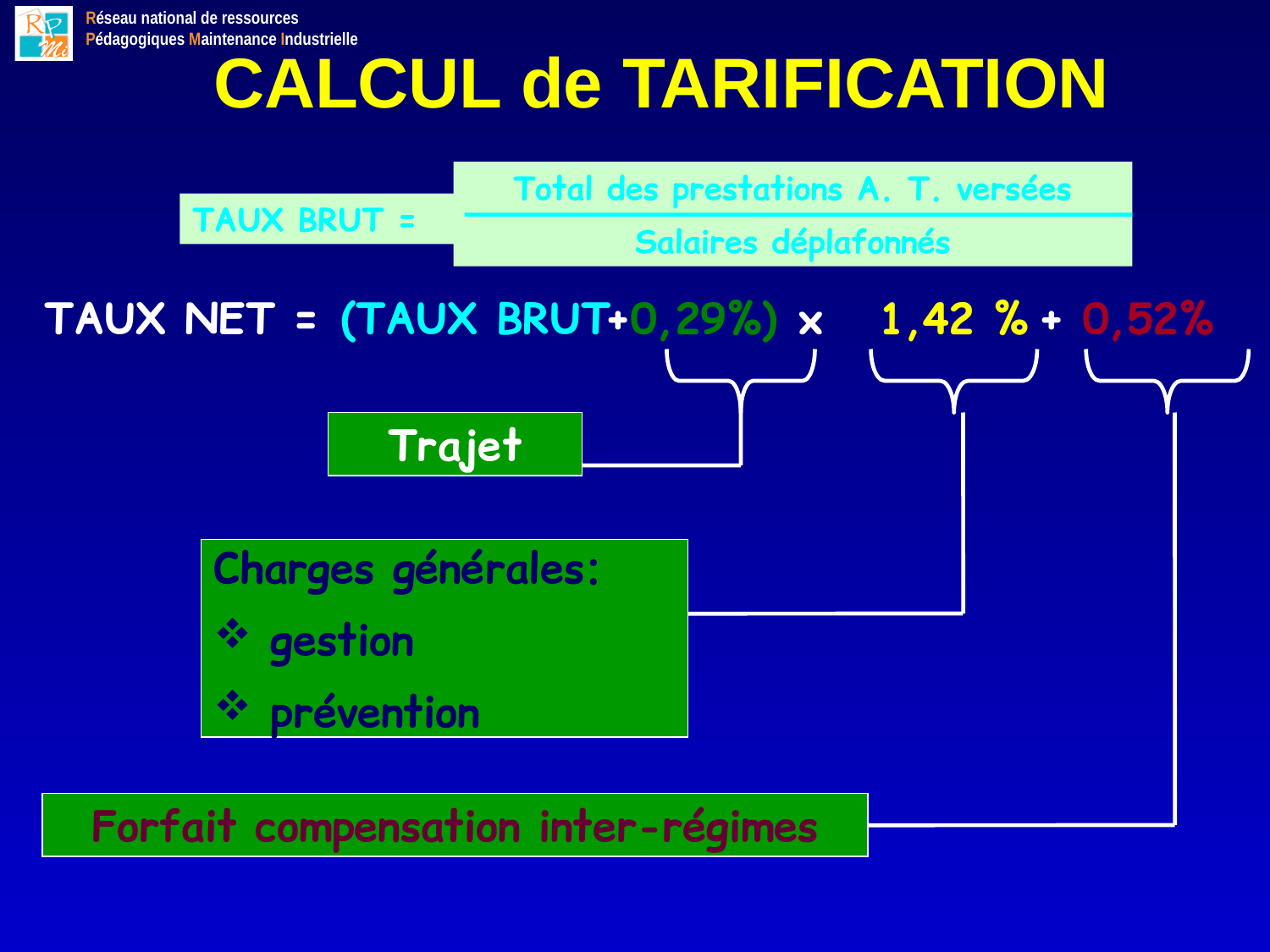

# CALCUL de TARIFICATION
Total des prestations A. T. versées
Salaires déplafonnés
TAUX BRUT =

TAUX NET =
  + 0,52%

Forfait compensation inter-régimes

 x   1,42 %

Charges générales:
 gestion
 prévention

(TAUX BRUT
+0,29%)

Trajet